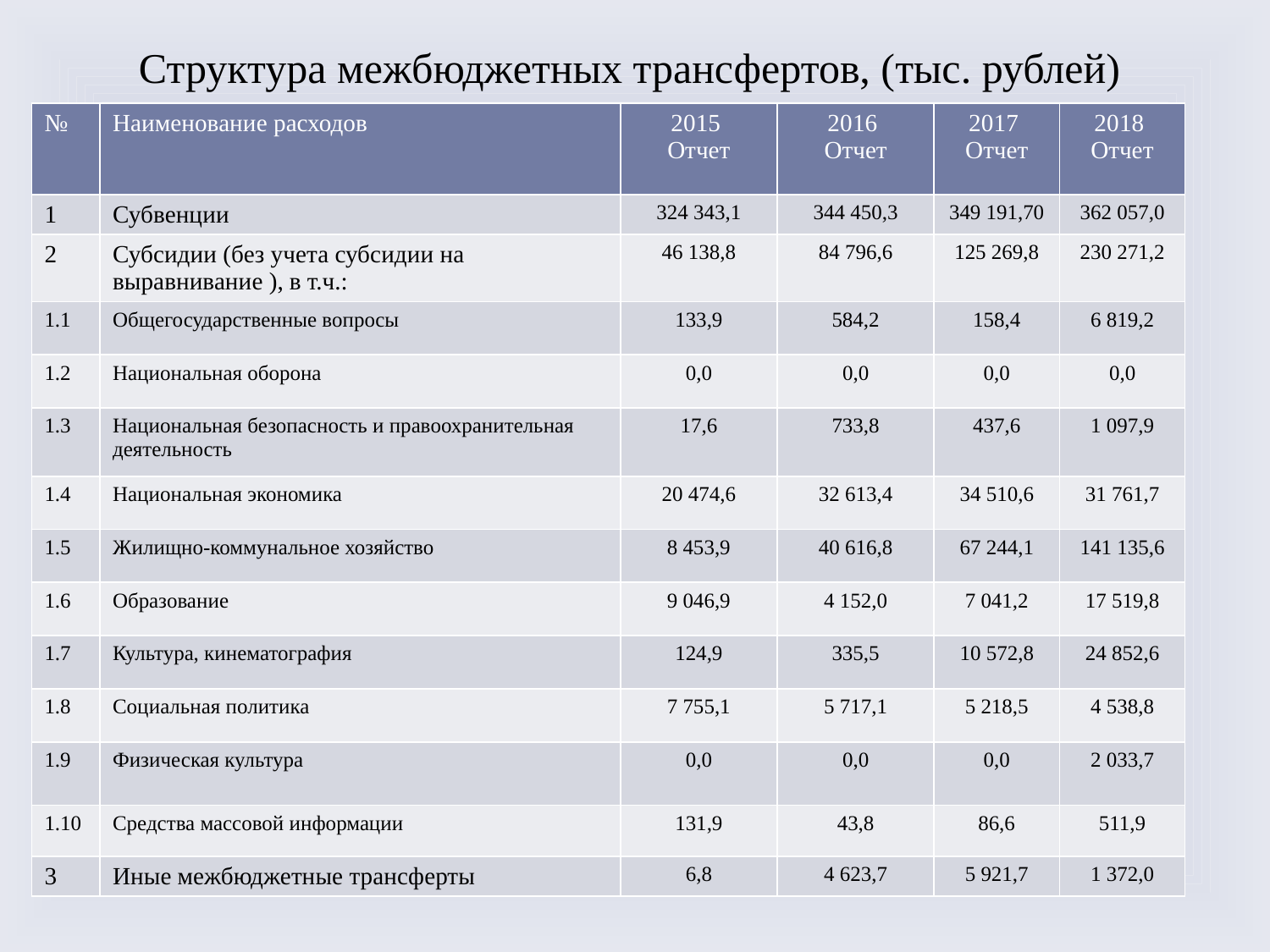

# Структура межбюджетных трансфертов, (тыс. рублей)
| № | Наименование расходов | 2015 Отчет | 2016 Отчет | 2017 Отчет | 2018 Отчет |
| --- | --- | --- | --- | --- | --- |
| 1 | Субвенции | 324 343,1 | 344 450,3 | 349 191,70 | 362 057,0 |
| 2 | Субсидии (без учета субсидии на выравнивание ), в т.ч.: | 46 138,8 | 84 796,6 | 125 269,8 | 230 271,2 |
| 1.1 | Общегосударственные вопросы | 133,9 | 584,2 | 158,4 | 6 819,2 |
| 1.2 | Национальная оборона | 0,0 | 0,0 | 0,0 | 0,0 |
| 1.3 | Национальная безопасность и правоохранительная деятельность | 17,6 | 733,8 | 437,6 | 1 097,9 |
| 1.4 | Национальная экономика | 20 474,6 | 32 613,4 | 34 510,6 | 31 761,7 |
| 1.5 | Жилищно-коммунальное хозяйство | 8 453,9 | 40 616,8 | 67 244,1 | 141 135,6 |
| 1.6 | Образование | 9 046,9 | 4 152,0 | 7 041,2 | 17 519,8 |
| 1.7 | Культура, кинематография | 124,9 | 335,5 | 10 572,8 | 24 852,6 |
| 1.8 | Социальная политика | 7 755,1 | 5 717,1 | 5 218,5 | 4 538,8 |
| 1.9 | Физическая культура | 0,0 | 0,0 | 0,0 | 2 033,7 |
| 1.10 | Средства массовой информации | 131,9 | 43,8 | 86,6 | 511,9 |
| 3 | Иные межбюджетные трансферты | 6,8 | 4 623,7 | 5 921,7 | 1 372,0 |